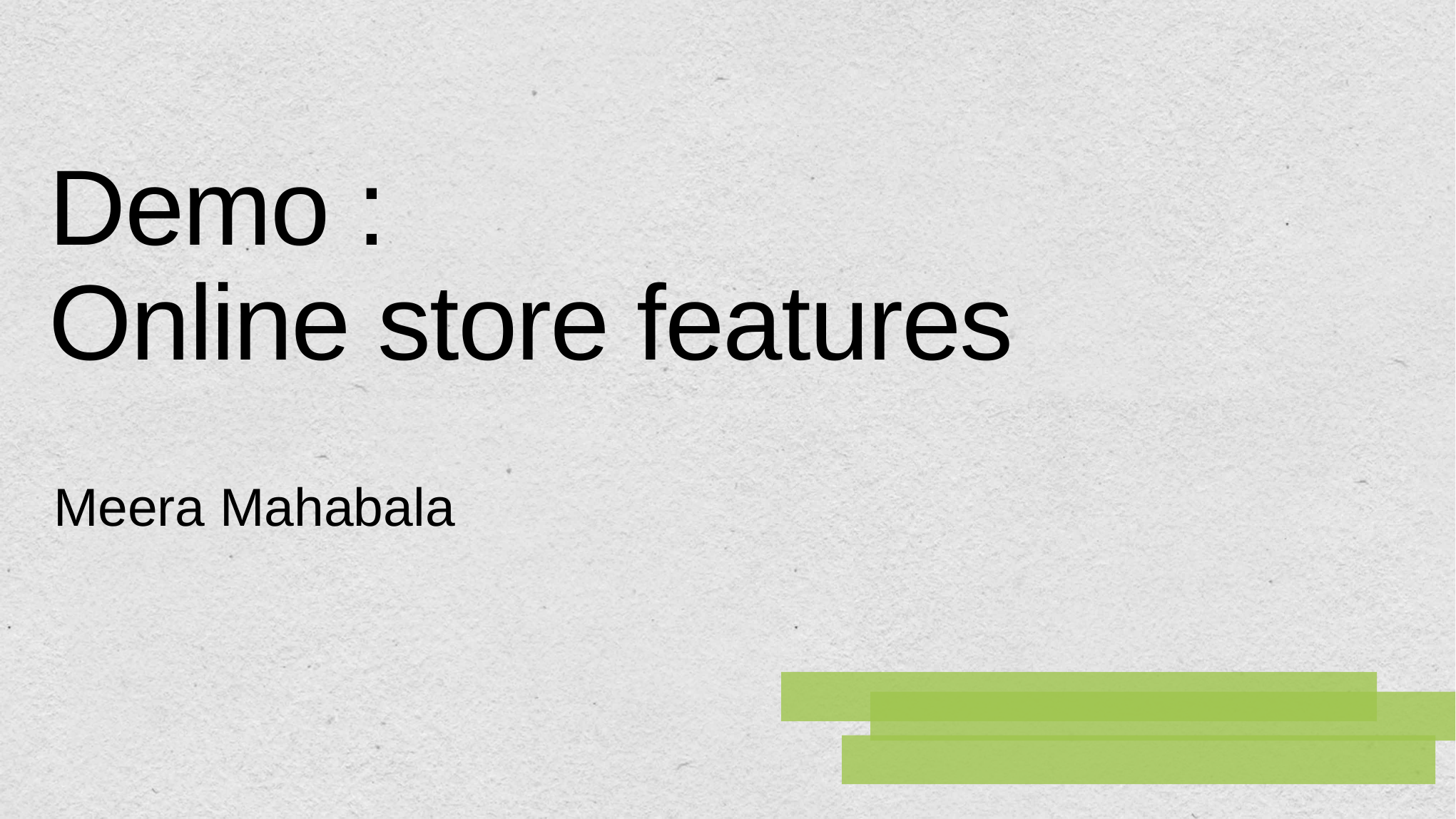

# Demo : Online store features
Meera Mahabala